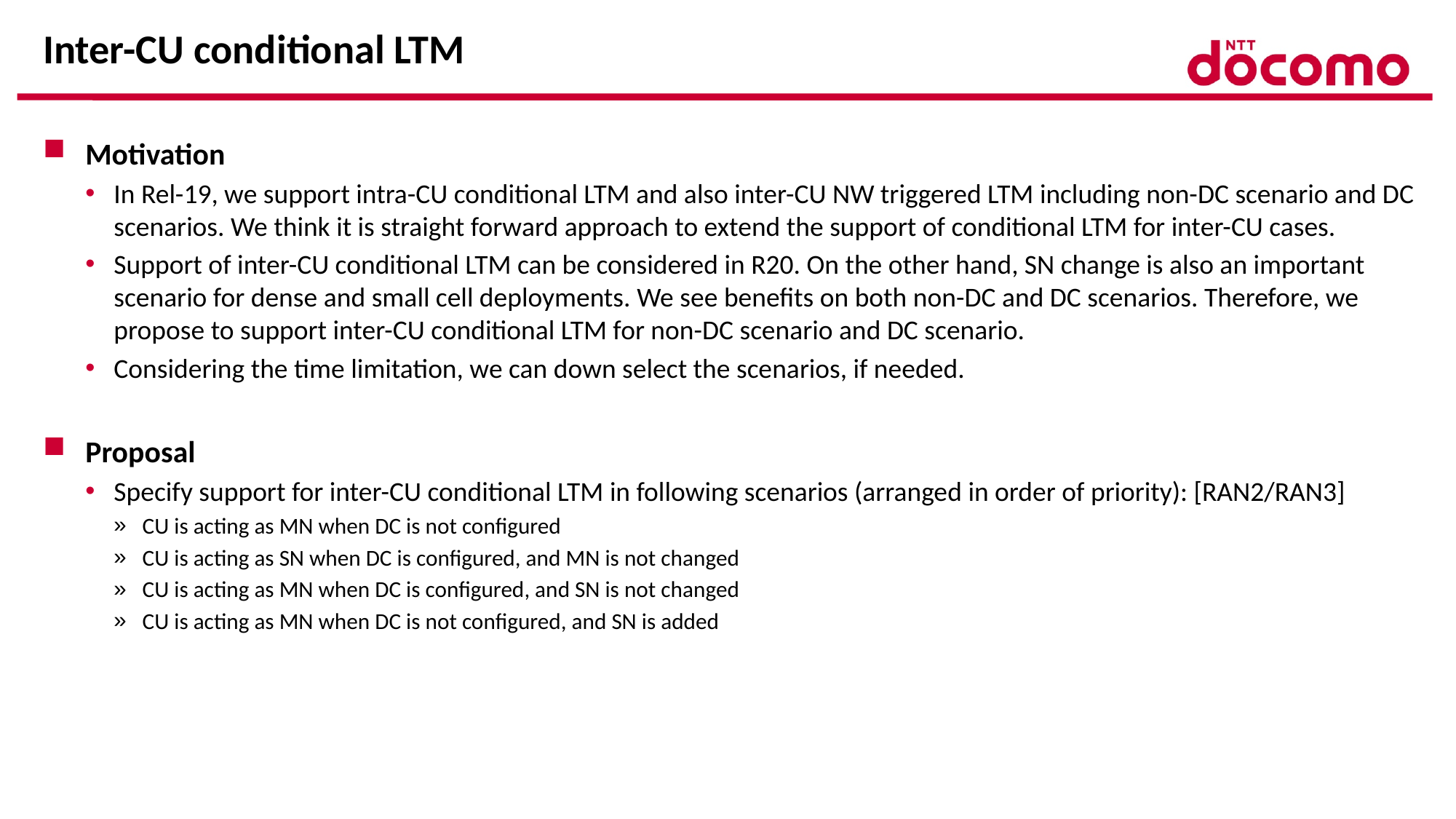

# Inter-CU conditional LTM
Motivation
In Rel-19, we support intra-CU conditional LTM and also inter-CU NW triggered LTM including non-DC scenario and DC scenarios. We think it is straight forward approach to extend the support of conditional LTM for inter-CU cases.
Support of inter-CU conditional LTM can be considered in R20. On the other hand, SN change is also an important scenario for dense and small cell deployments. We see benefits on both non-DC and DC scenarios. Therefore, we propose to support inter-CU conditional LTM for non-DC scenario and DC scenario.
Considering the time limitation, we can down select the scenarios, if needed.

Proposal
Specify support for inter-CU conditional LTM in following scenarios (arranged in order of priority): [RAN2/RAN3]
CU is acting as MN when DC is not configured
CU is acting as SN when DC is configured, and MN is not changed
CU is acting as MN when DC is configured, and SN is not changed
CU is acting as MN when DC is not configured, and SN is added